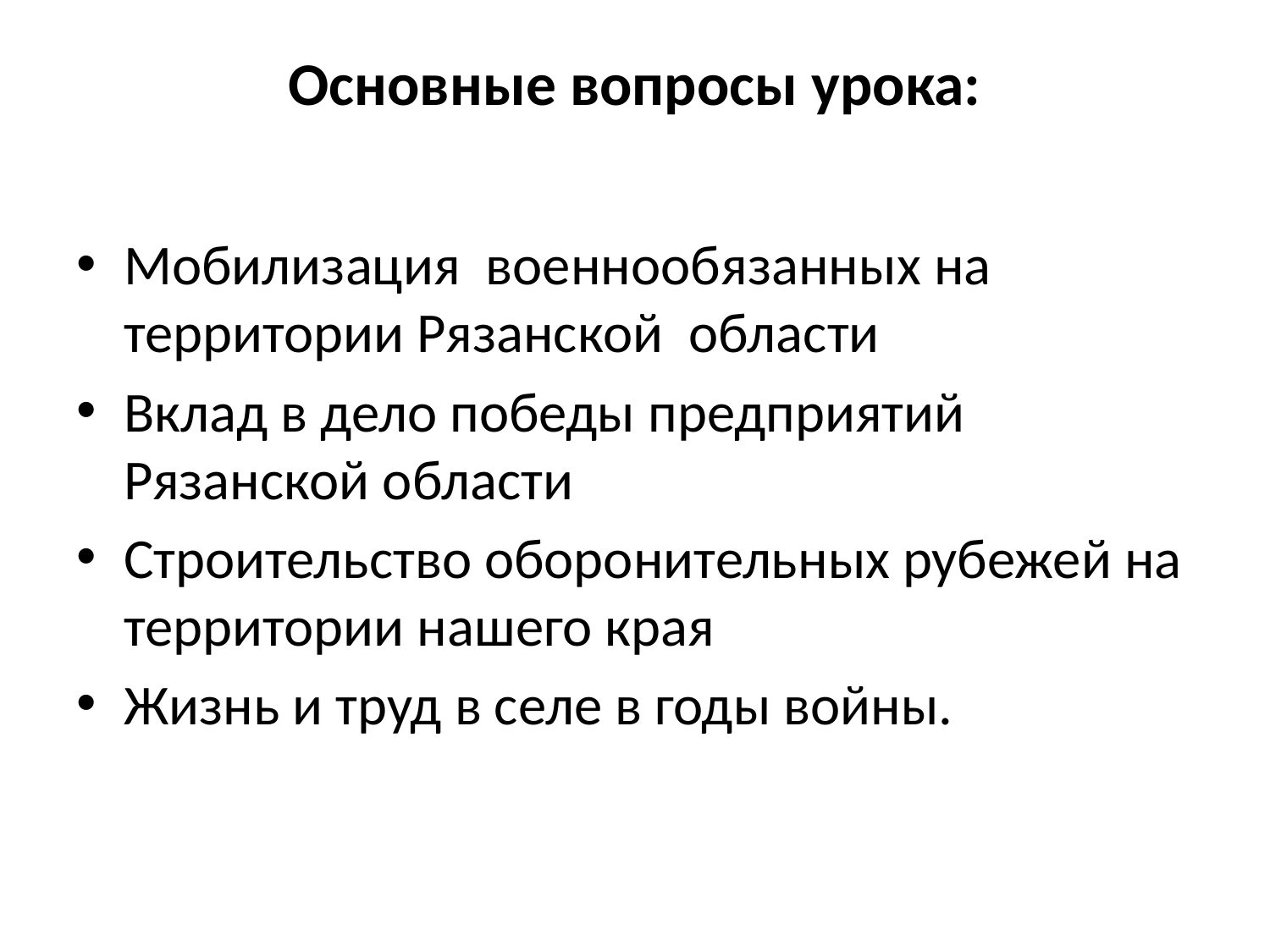

# Основные вопросы урока:
Мобилизация  военнообязанных на территории Рязанской  области
Вклад в дело победы предприятий  Рязанской области
Строительство оборонительных рубежей на территории нашего края
Жизнь и труд в селе в годы войны.